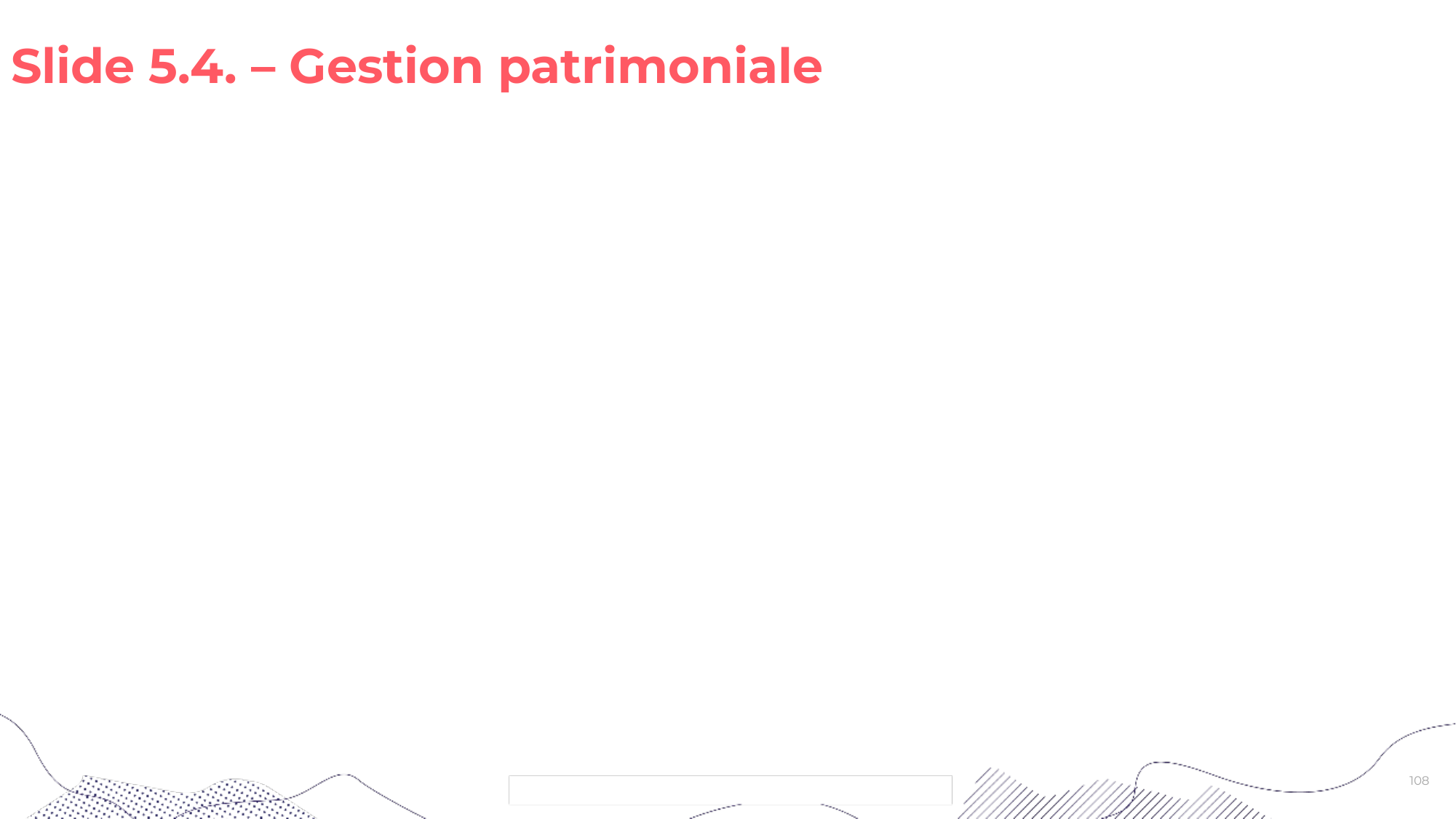

# Slide 5.4. – Gestion patrimoniale

108